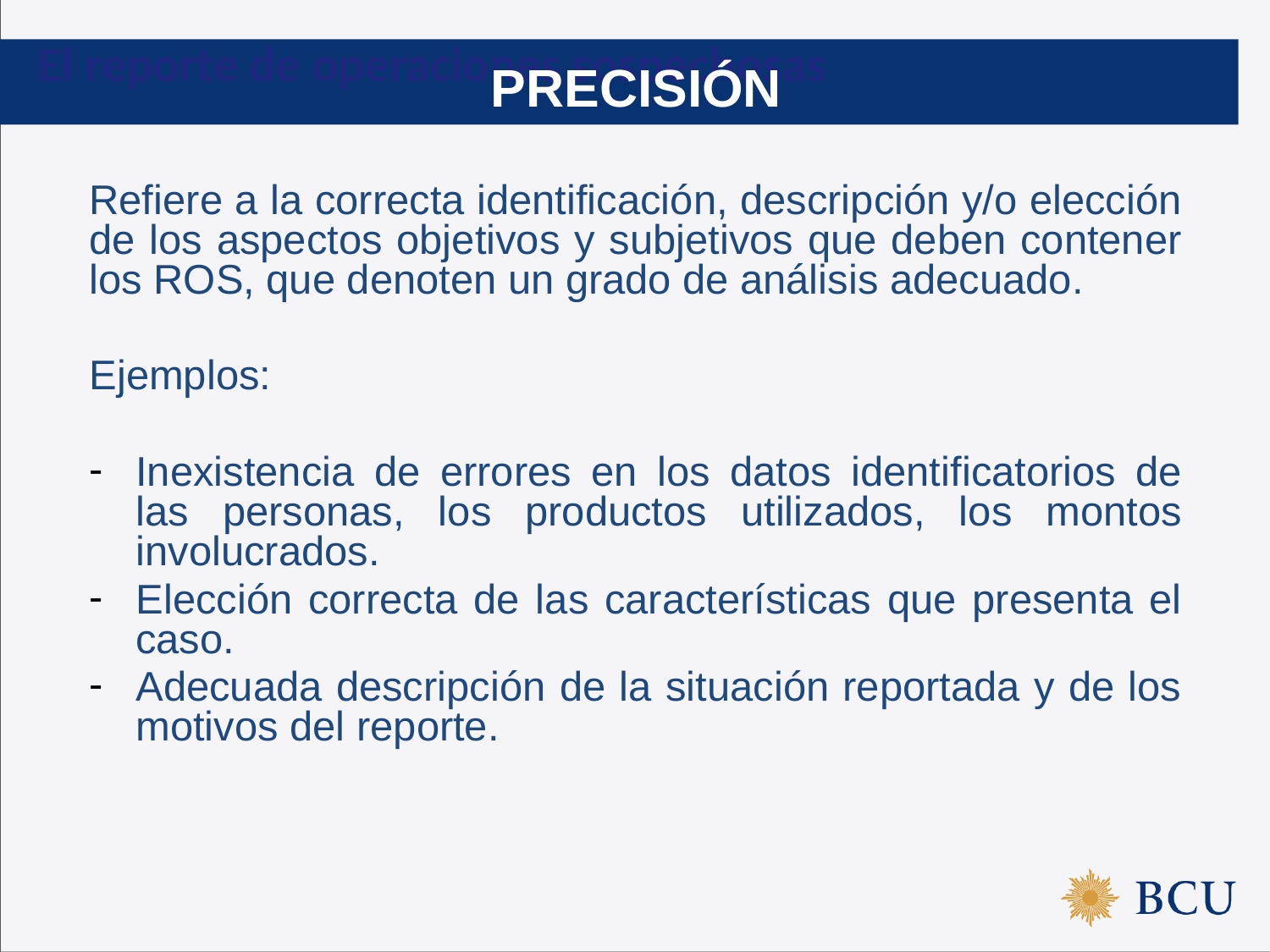

El reporte de operaciones sospechosas
PRECISIÓN
Refiere a la correcta identificación, descripción y/o elección de los aspectos objetivos y subjetivos que deben contener los ROS, que denoten un grado de análisis adecuado.

Ejemplos:

Inexistencia de errores en los datos identificatorios de las personas, los productos utilizados, los montos involucrados.
Elección correcta de las características que presenta el caso.
Adecuada descripción de la situación reportada y de los motivos del reporte.